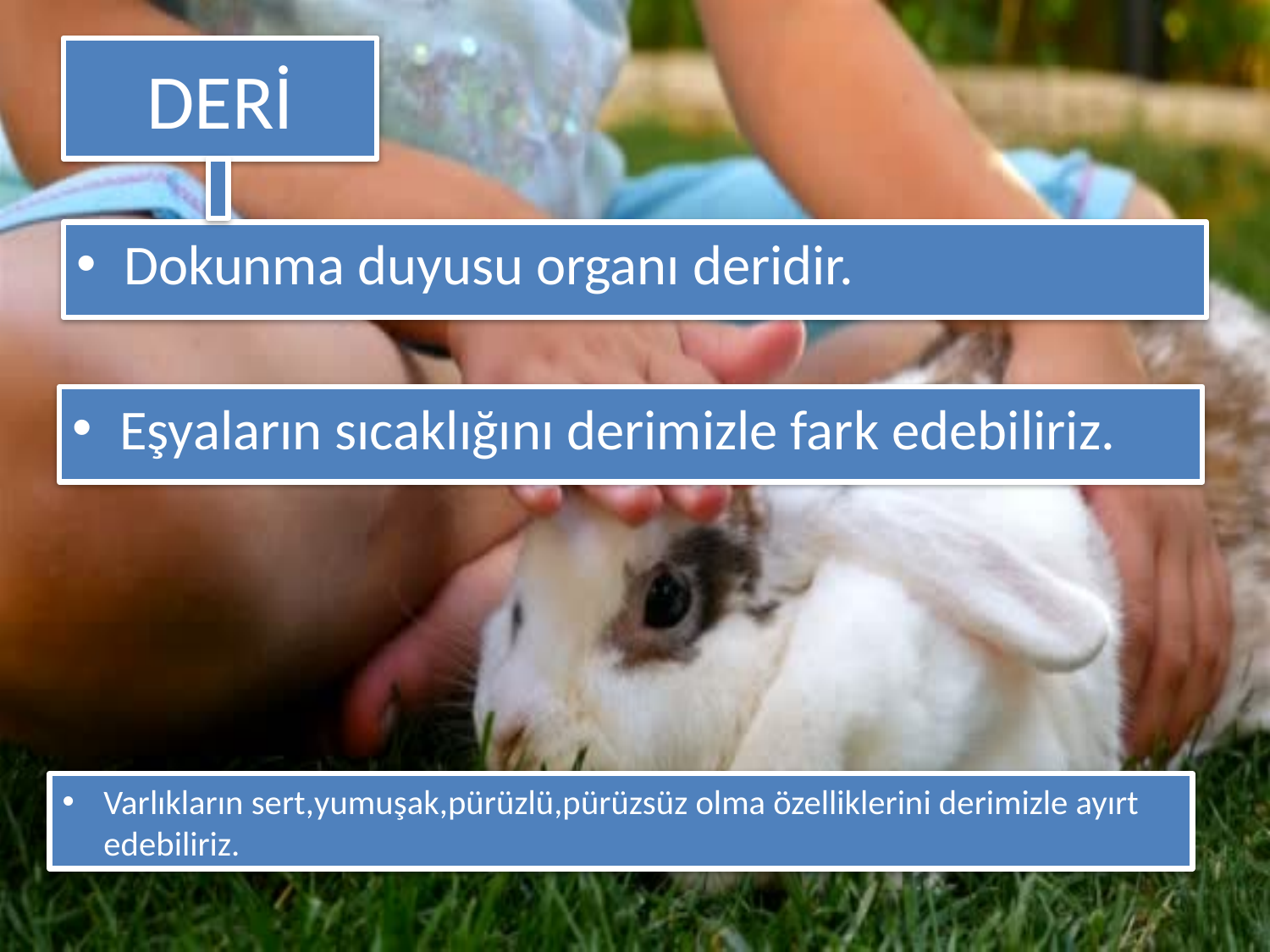

# DERİ

Dokunma duyusu organı deridir.
Eşyaların sıcaklığını derimizle fark edebiliriz.
Varlıkların sert,yumuşak,pürüzlü,pürüzsüz olma özelliklerini derimizle ayırt edebiliriz.